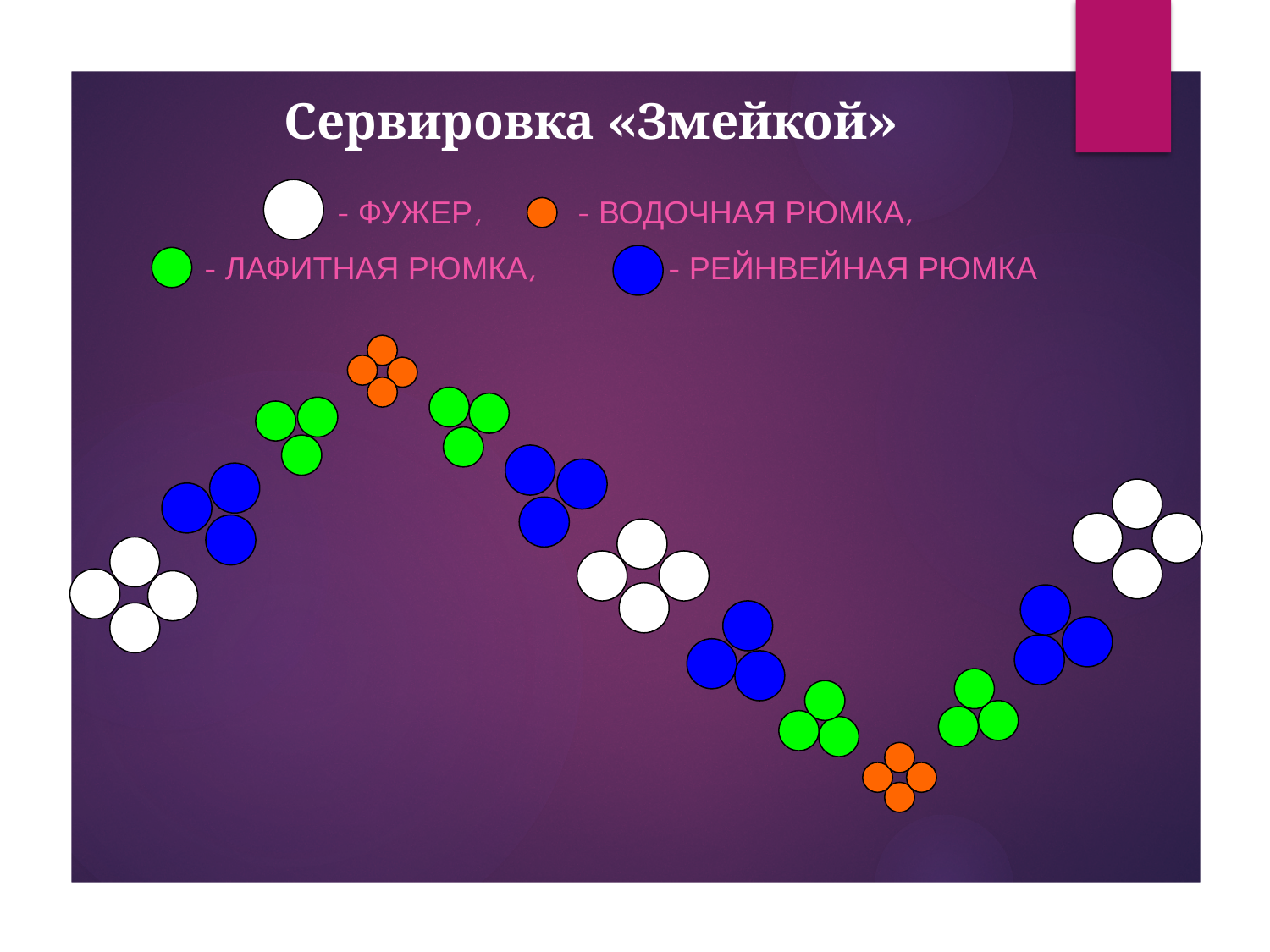

# Сервировка «Змейкой»

- фужер,           - водочная рюмка,
- лафитная рюмка,               - рейнвейная рюмка